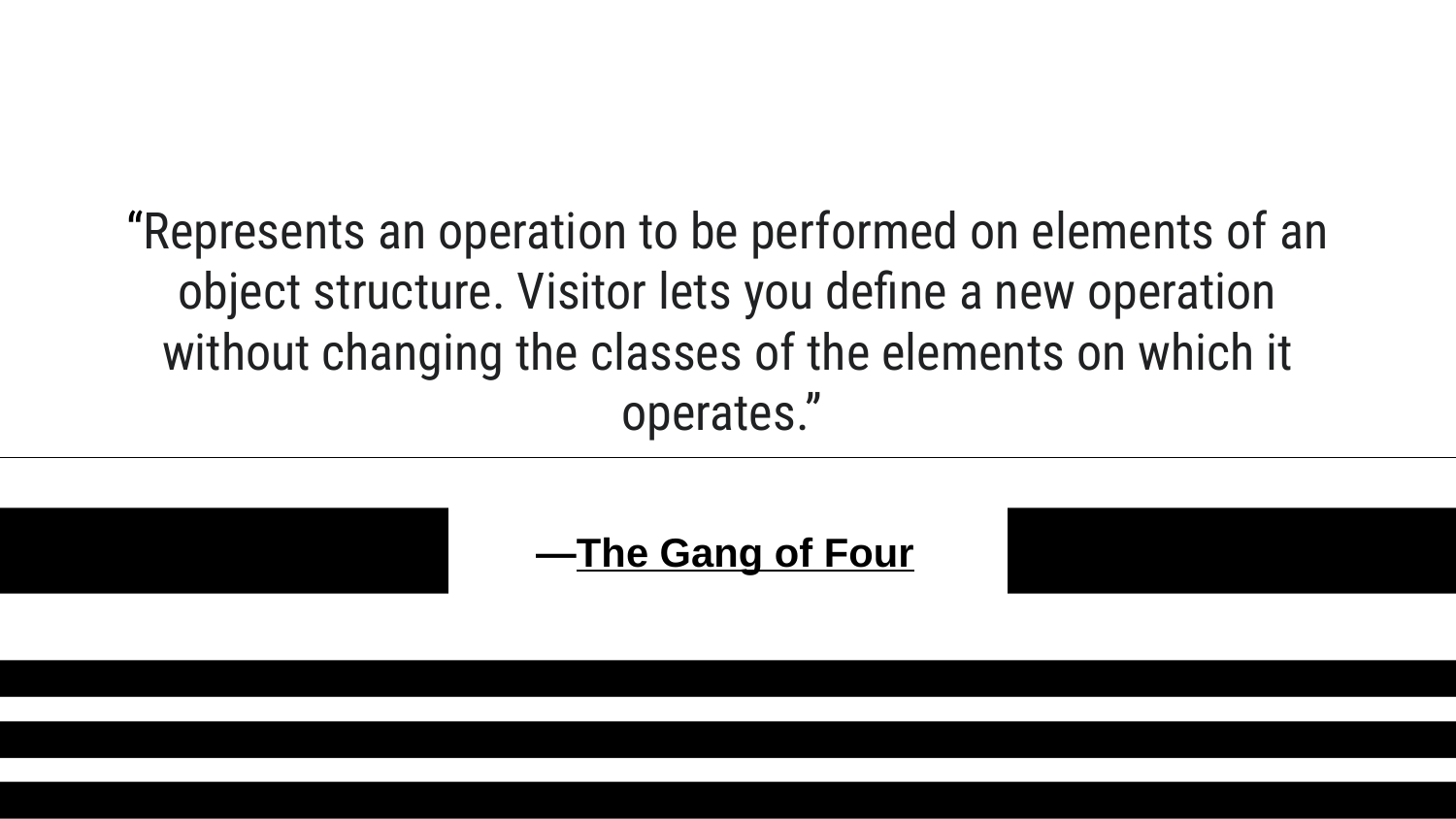

“Represents an operation to be performed on elements of an object structure. Visitor lets you define a new operation without changing the classes of the elements on which it operates.”
# —The Gang of Four